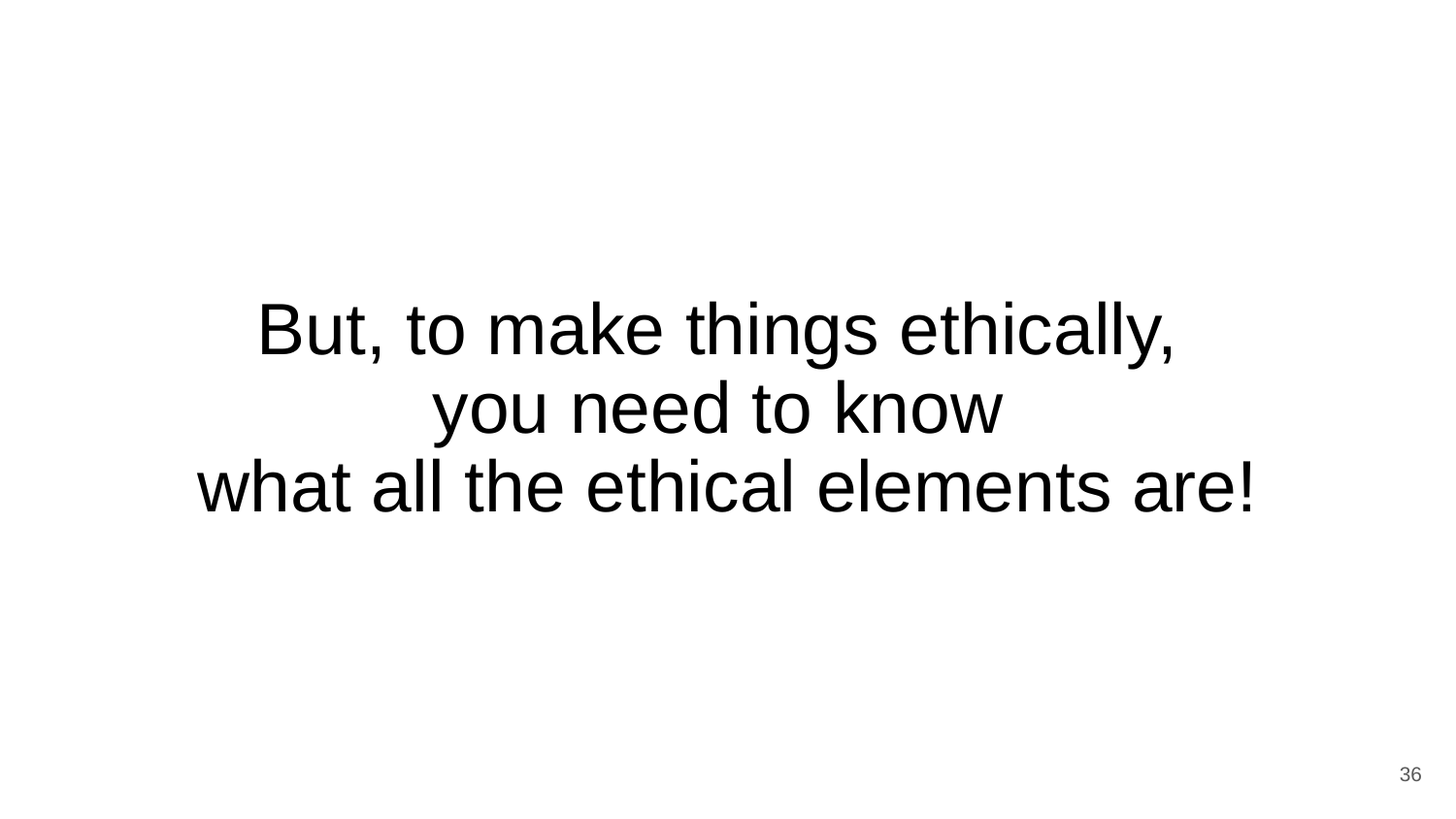

# But, to make things ethically, you need to know what all the ethical elements are!
36